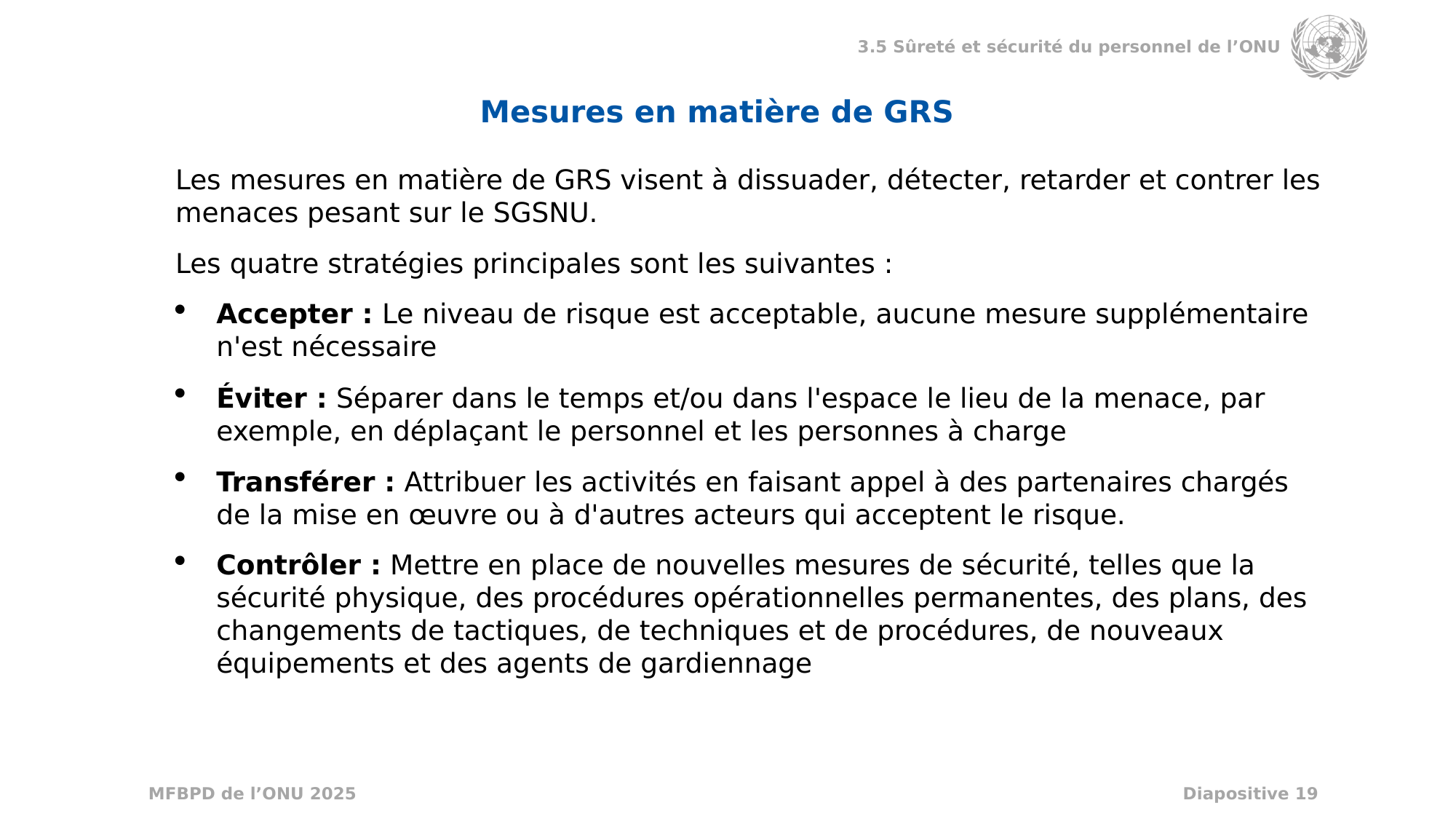

Mesures en matière de GRS
Les mesures en matière de GRS visent à dissuader, détecter, retarder et contrer les menaces pesant sur le SGSNU.
Les quatre stratégies principales sont les suivantes :
Accepter : Le niveau de risque est acceptable, aucune mesure supplémentaire n'est nécessaire
Éviter : Séparer dans le temps et/ou dans l'espace le lieu de la menace, par exemple, en déplaçant le personnel et les personnes à charge
Transférer : Attribuer les activités en faisant appel à des partenaires chargés de la mise en œuvre ou à d'autres acteurs qui acceptent le risque.
Contrôler : Mettre en place de nouvelles mesures de sécurité, telles que la sécurité physique, des procédures opérationnelles permanentes, des plans, des changements de tactiques, de techniques et de procédures, de nouveaux équipements et des agents de gardiennage